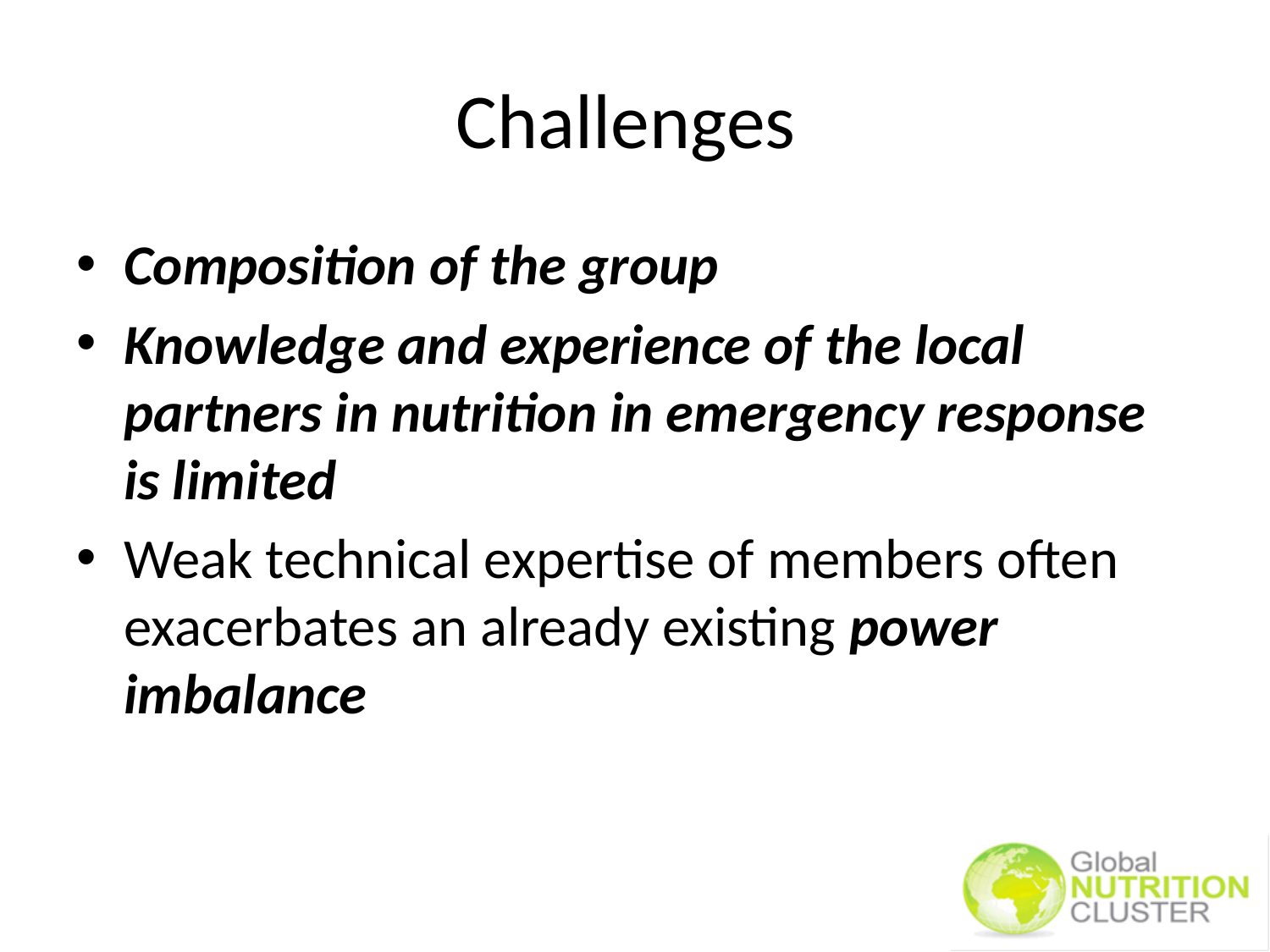

# Challenges
Composition of the group
Knowledge and experience of the local partners in nutrition in emergency response is limited
Weak technical expertise of members often exacerbates an already existing power imbalance